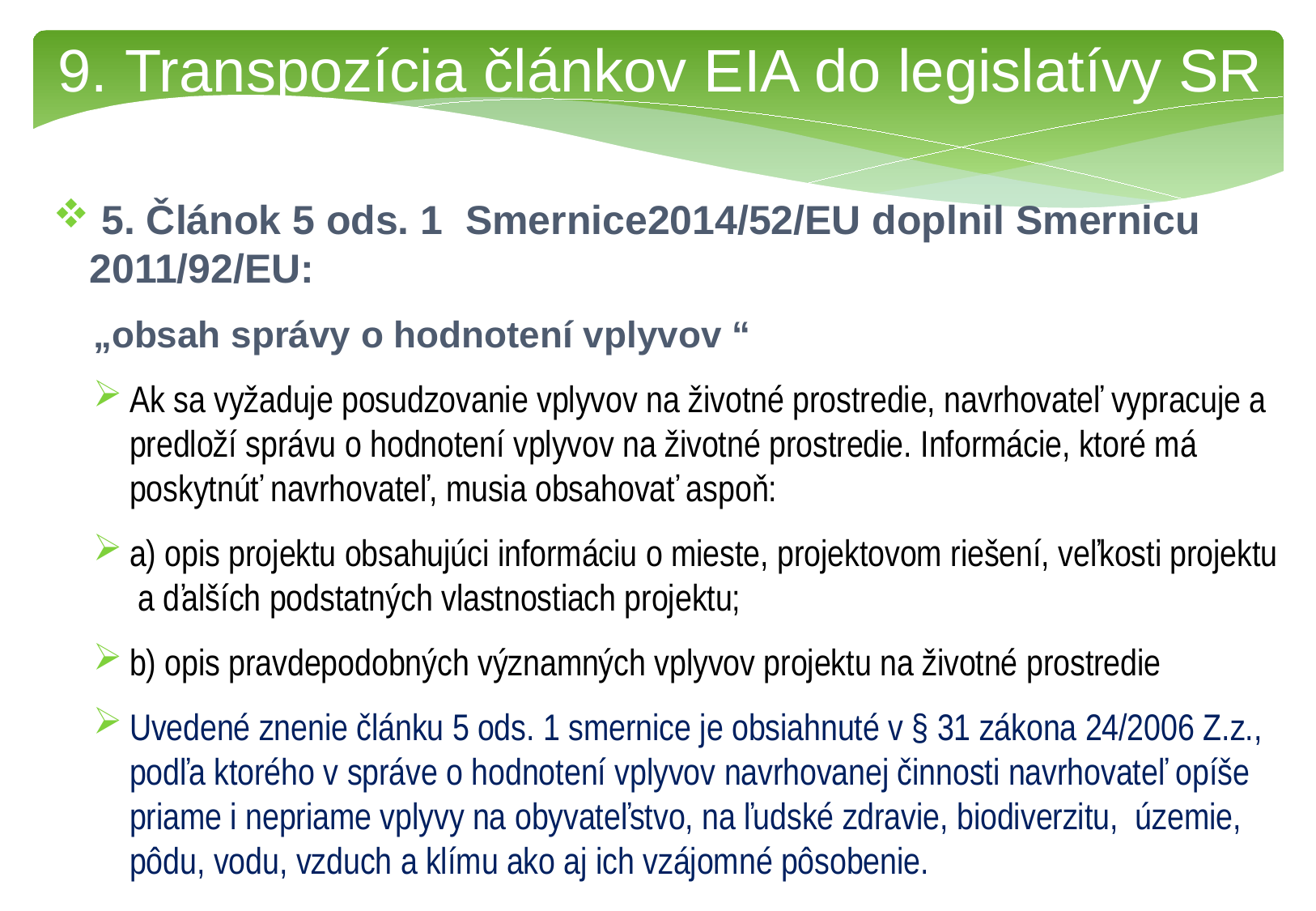

9. Transpozícia článkov EIA do legislatívy SR
 5. Článok 5 ods. 1  Smernice2014/52/EU doplnil Smernicu 2011/92/EU:
„obsah správy o hodnotení vplyvov “
Ak sa vyžaduje posudzovanie vplyvov na životné prostredie, navrhovateľ vypracuje a predloží správu o hodnotení vplyvov na životné prostredie. Informácie, ktoré má poskytnúť navrhovateľ, musia obsahovať aspoň:
a) opis projektu obsahujúci informáciu o mieste, projektovom riešení, veľkosti projektu  a ďalších podstatných vlastnostiach projektu;
b) opis pravdepodobných významných vplyvov projektu na životné prostredie
Uvedené znenie článku 5 ods. 1 smernice je obsiahnuté v § 31 zákona 24/2006 Z.z., podľa ktorého v správe o hodnotení vplyvov navrhovanej činnosti navrhovateľ opíše priame i nepriame vplyvy na obyvateľstvo, na ľudské zdravie, biodiverzitu,  územie, pôdu, vodu, vzduch a klímu ako aj ich vzájomné pôsobenie.